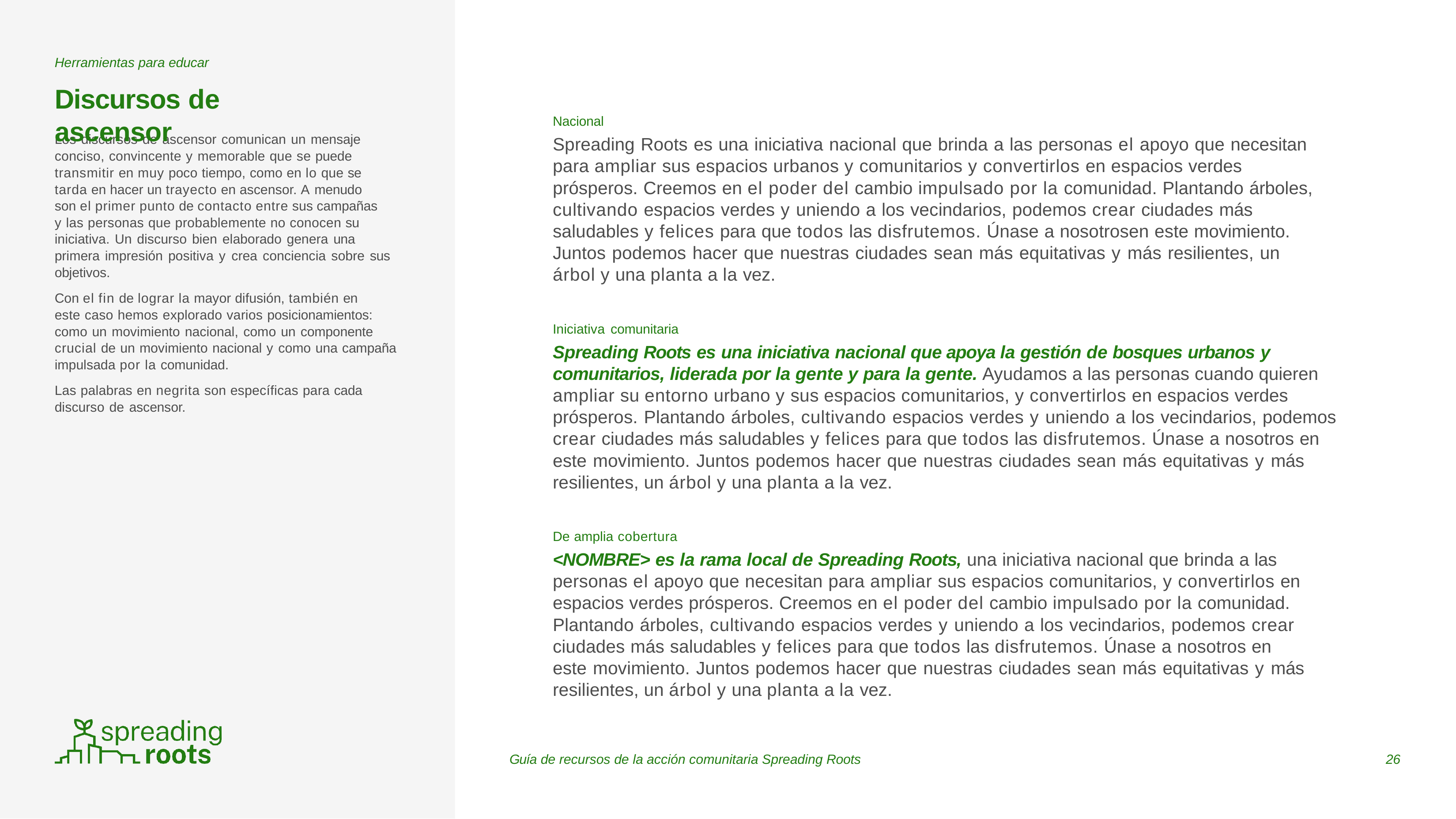

Herramientas para educar
# Discursos de ascensor
Nacional
Spreading Roots es una iniciativa nacional que brinda a las personas el apoyo que necesitan para ampliar sus espacios urbanos y comunitarios y convertirlos en espacios verdes prósperos. Creemos en el poder del cambio impulsado por la comunidad. Plantando árboles, cultivando espacios verdes y uniendo a los vecindarios, podemos crear ciudades más saludables y felices para que todos las disfrutemos. Únase a nosotrosen este movimiento.
Juntos podemos hacer que nuestras ciudades sean más equitativas y más resilientes, un árbol y una planta a la vez.
Los discursos de ascensor comunican un mensaje conciso, convincente y memorable que se puede transmitir en muy poco tiempo, como en lo que se tarda en hacer un trayecto en ascensor. A menudo son el primer punto de contacto entre sus campañas y las personas que probablemente no conocen su iniciativa. Un discurso bien elaborado genera una
primera impresión positiva y crea conciencia sobre sus objetivos.
Con el fin de lograr la mayor difusión, también en este caso hemos explorado varios posicionamientos: como un movimiento nacional, como un componente
crucial de un movimiento nacional y como una campaña impulsada por la comunidad.
Las palabras en negrita son específicas para cada discurso de ascensor.
Iniciativa comunitaria
Spreading Roots es una iniciativa nacional que apoya la gestión de bosques urbanos y comunitarios, liderada por la gente y para la gente. Ayudamos a las personas cuando quieren ampliar su entorno urbano y sus espacios comunitarios, y convertirlos en espacios verdes prósperos. Plantando árboles, cultivando espacios verdes y uniendo a los vecindarios, podemos crear ciudades más saludables y felices para que todos las disfrutemos. Únase a nosotros en este movimiento. Juntos podemos hacer que nuestras ciudades sean más equitativas y más resilientes, un árbol y una planta a la vez.
De amplia cobertura
<NOMBRE> es la rama local de Spreading Roots, una iniciativa nacional que brinda a las personas el apoyo que necesitan para ampliar sus espacios comunitarios, y convertirlos en espacios verdes prósperos. Creemos en el poder del cambio impulsado por la comunidad. Plantando árboles, cultivando espacios verdes y uniendo a los vecindarios, podemos crear ciudades más saludables y felices para que todos las disfrutemos. Únase a nosotros en este movimiento. Juntos podemos hacer que nuestras ciudades sean más equitativas y más resilientes, un árbol y una planta a la vez.
Guía de recursos de la acción comunitaria Spreading Roots
26